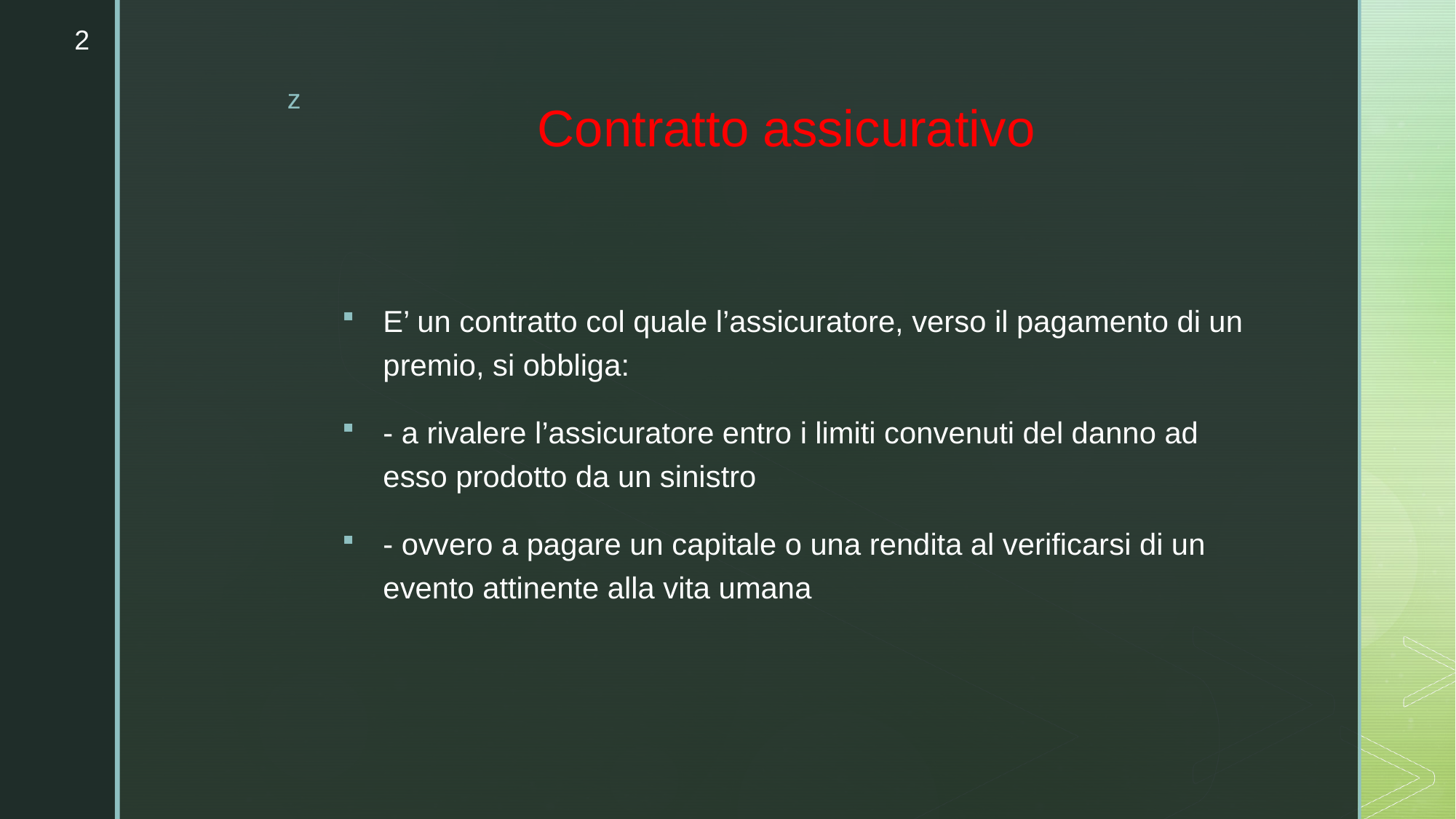

2
# Contratto assicurativo
E’ un contratto col quale l’assicuratore, verso il pagamento di un premio, si obbliga:
- a rivalere l’assicuratore entro i limiti convenuti del danno ad esso prodotto da un sinistro
- ovvero a pagare un capitale o una rendita al verificarsi di un evento attinente alla vita umana